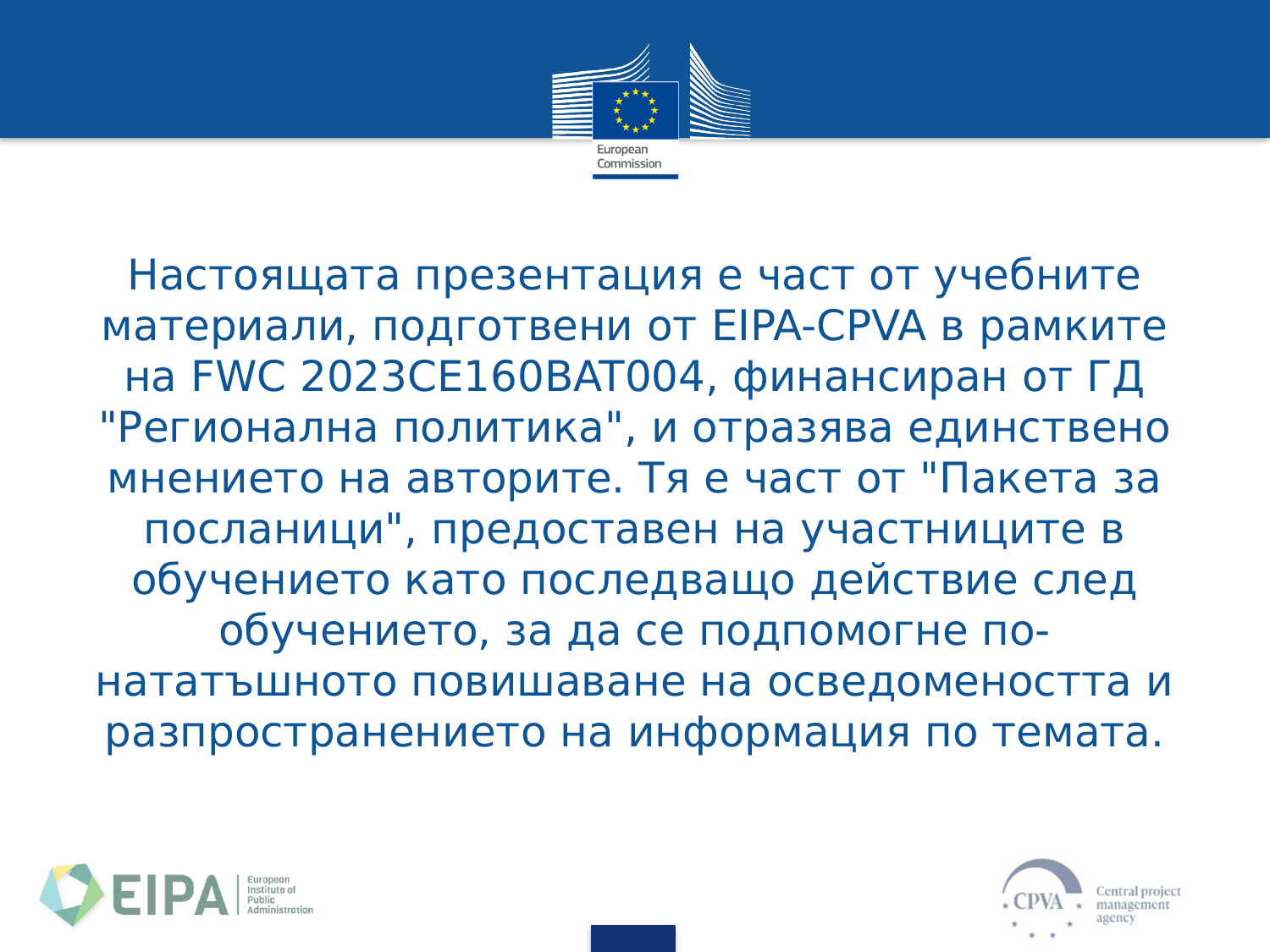

Настоящата презентация е част от учебните материали, подготвени от EIPA-CPVA в рамките на FWC 2023CE160BAT004, финансиран от ГД "Регионална политика", и отразява единствено мнението на авторите. Тя е част от "Пакета за посланици", предоставен на участниците в обучението като последващо действие след обучението, за да се подпомогне по-нататъшното повишаване на осведомеността и разпространението на информация по темата.